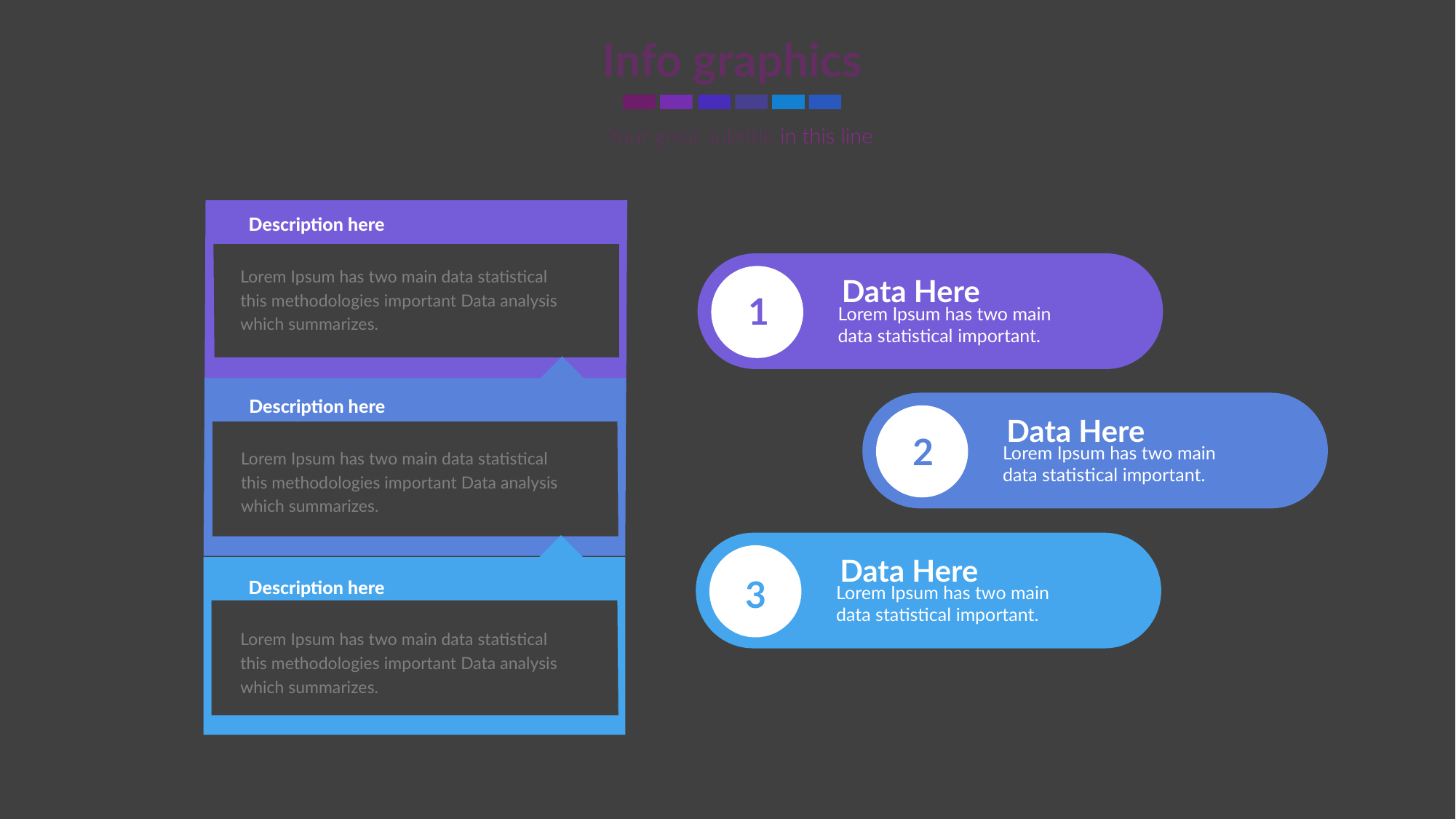

Info graphics
Your great subtitle in this line

Description here

Data Here
1
Lorem Ipsum has two main data statistical important.
Lorem Ipsum has two main data statistical this methodologies important Data analysis which summarizes.

Description here

Data Here
2
Lorem Ipsum has two main data statistical important.
Lorem Ipsum has two main data statistical this methodologies important Data analysis which summarizes.

Data Here
3
Lorem Ipsum has two main data statistical important.

Description here
Lorem Ipsum has two main data statistical this methodologies important Data analysis which summarizes.